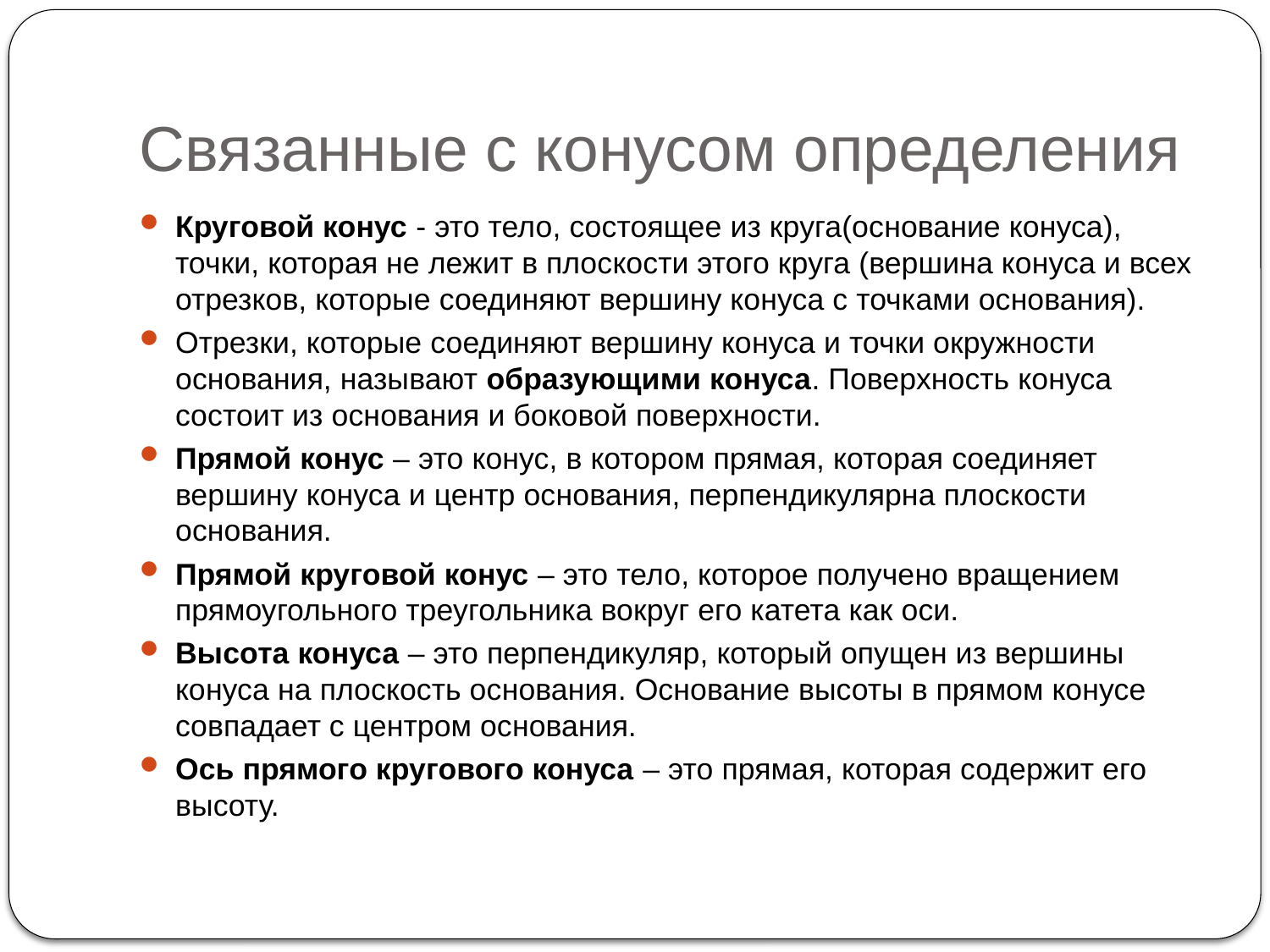

# Связанные с конусом определения
Круговой конус - это тело, состоящее из круга(основание конуса), точки, которая не лежит в плоскости этого круга (вершина конуса и всех отрезков, которые соединяют вершину конуса с точками основания).
Отрезки, которые соединяют вершину конуса и точки окружности основания, называют образующими конуса. Поверхность конуса состоит из основания и боковой поверхности.
Прямой конус – это конус, в котором прямая, которая соединяет вершину конуса и центр основания, перпендикулярна плоскости основания.
Прямой круговой конус – это тело, которое получено вращением прямоугольного треугольника вокруг его катета как оси.
Высота конуса – это перпендикуляр, который опущен из вершины конуса на плоскость основания. Основание высоты в прямом конусе совпадает с центром основания.
Ось прямого кругового конуса – это прямая, которая содержит его высоту.